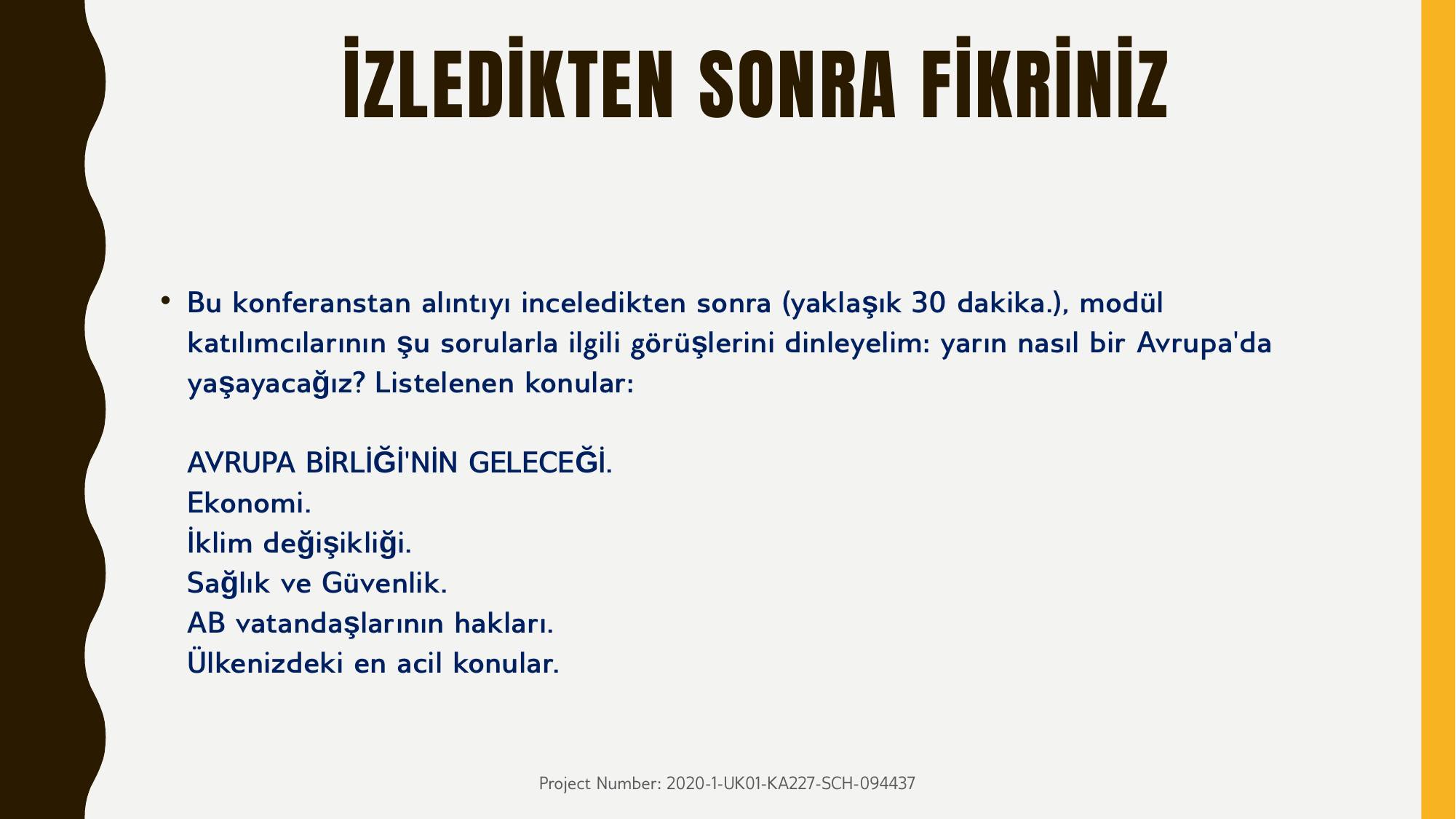

# İZLEDİKTEN SONRA FİKRİNİZ
Bu konferanstan alıntıyı inceledikten sonra (yaklaşık 30 dakika.), modül katılımcılarının şu sorularla ilgili görüşlerini dinleyelim: yarın nasıl bir Avrupa'da yaşayacağız? Listelenen konular:
AVRUPA BİRLİĞİ'NİN GELECEĞİ.
Ekonomi.
İklim değişikliği.
Sağlık ve Güvenlik.
AB vatandaşlarının hakları.
Ülkenizdeki en acil konular.
Project Number: 2020-1-UK01-KA227-SCH-094437